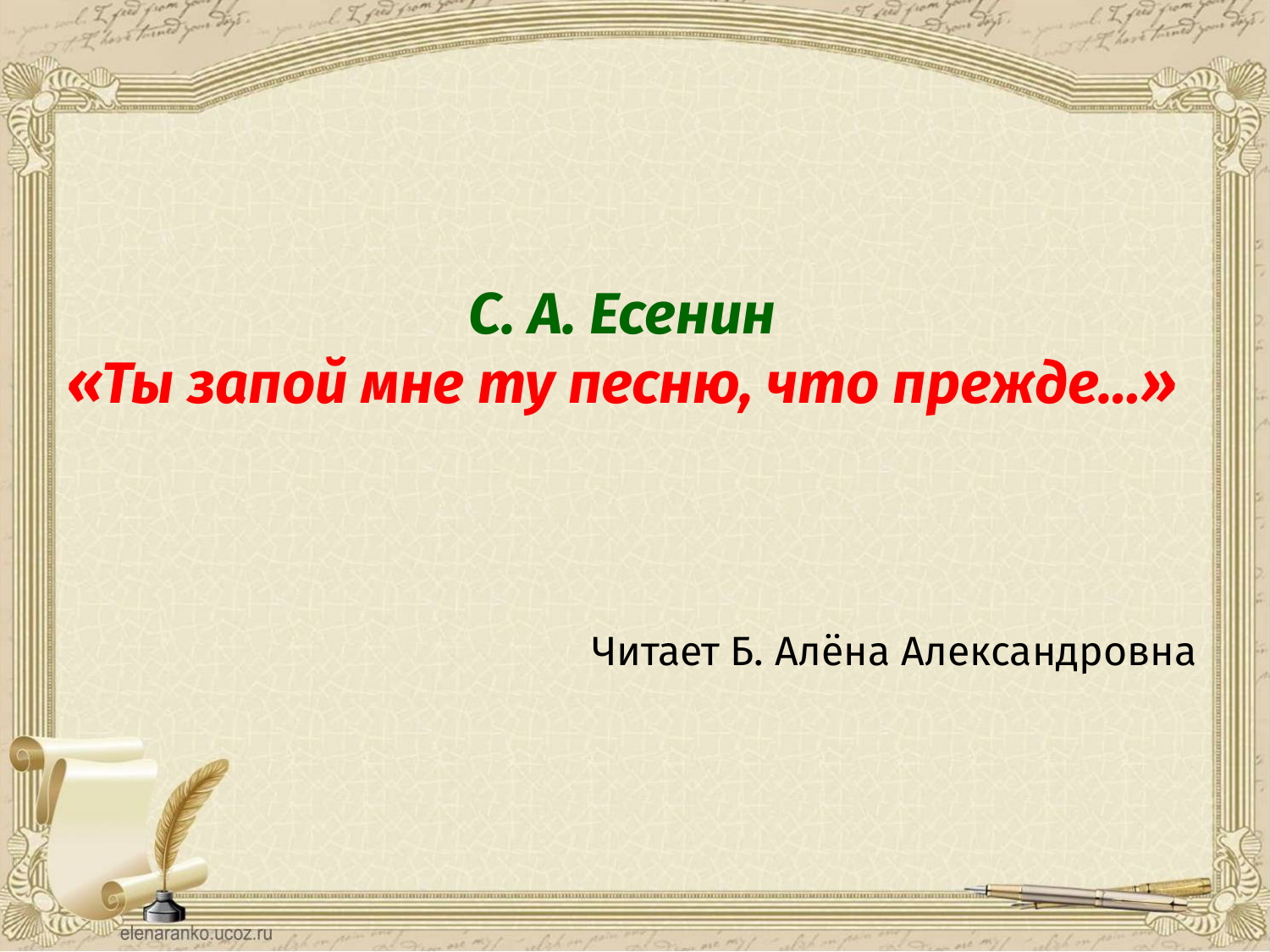

С. А. Есенин
«Ты запой мне ту песню, что прежде…»

Читает Б. Алёна Александровна